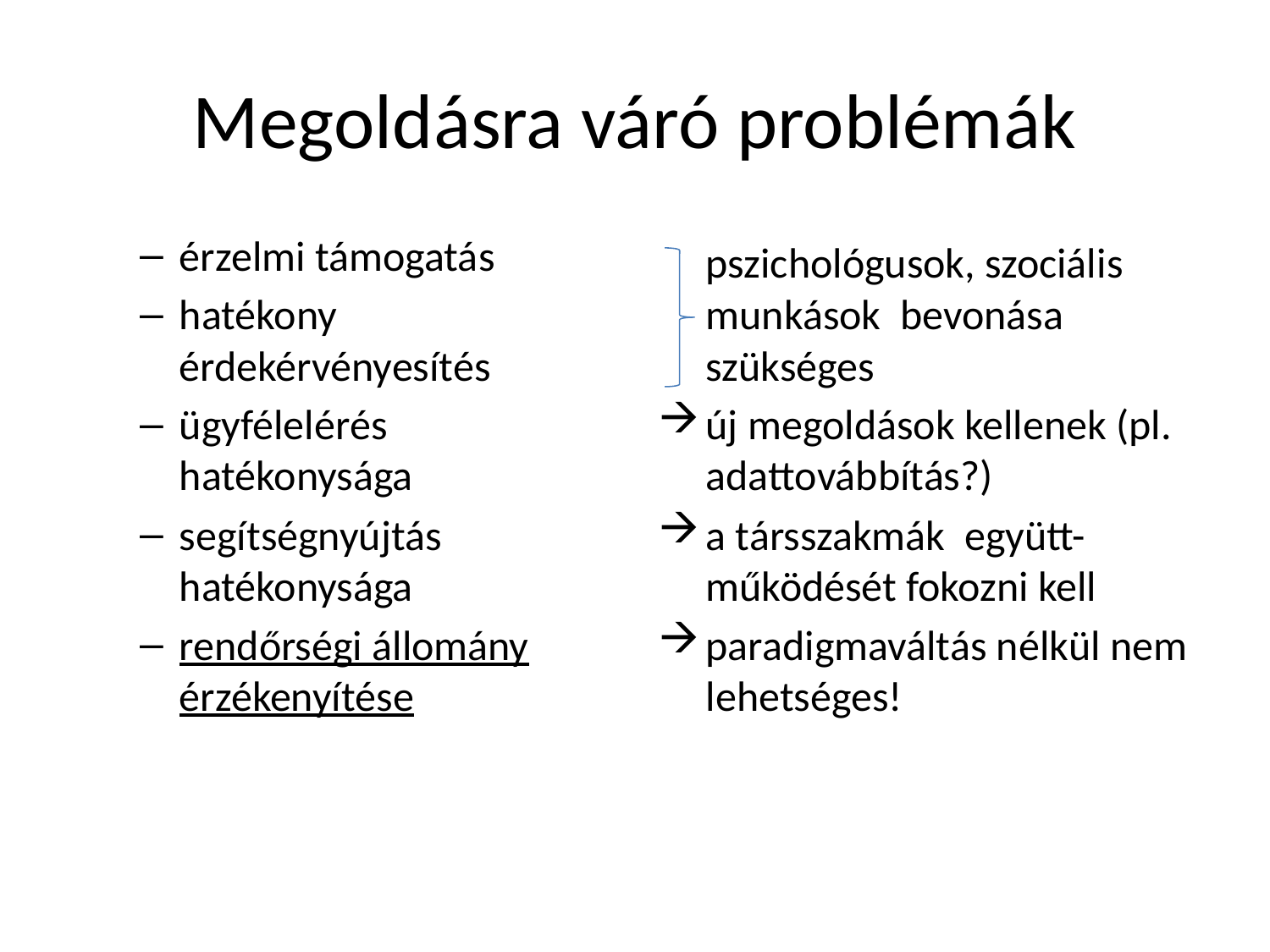

# Megoldásra váró problémák
érzelmi támogatás
hatékony érdekérvényesítés
ügyfélelérés hatékonysága
segítségnyújtás hatékonysága
rendőrségi állomány érzékenyítése

	pszichológusok, szociális munkások  bevonása szükséges
új megoldások kellenek (pl. adattovábbítás?)
a társszakmák  együtt-működését fokozni kell
paradigmaváltás nélkül nem lehetséges!